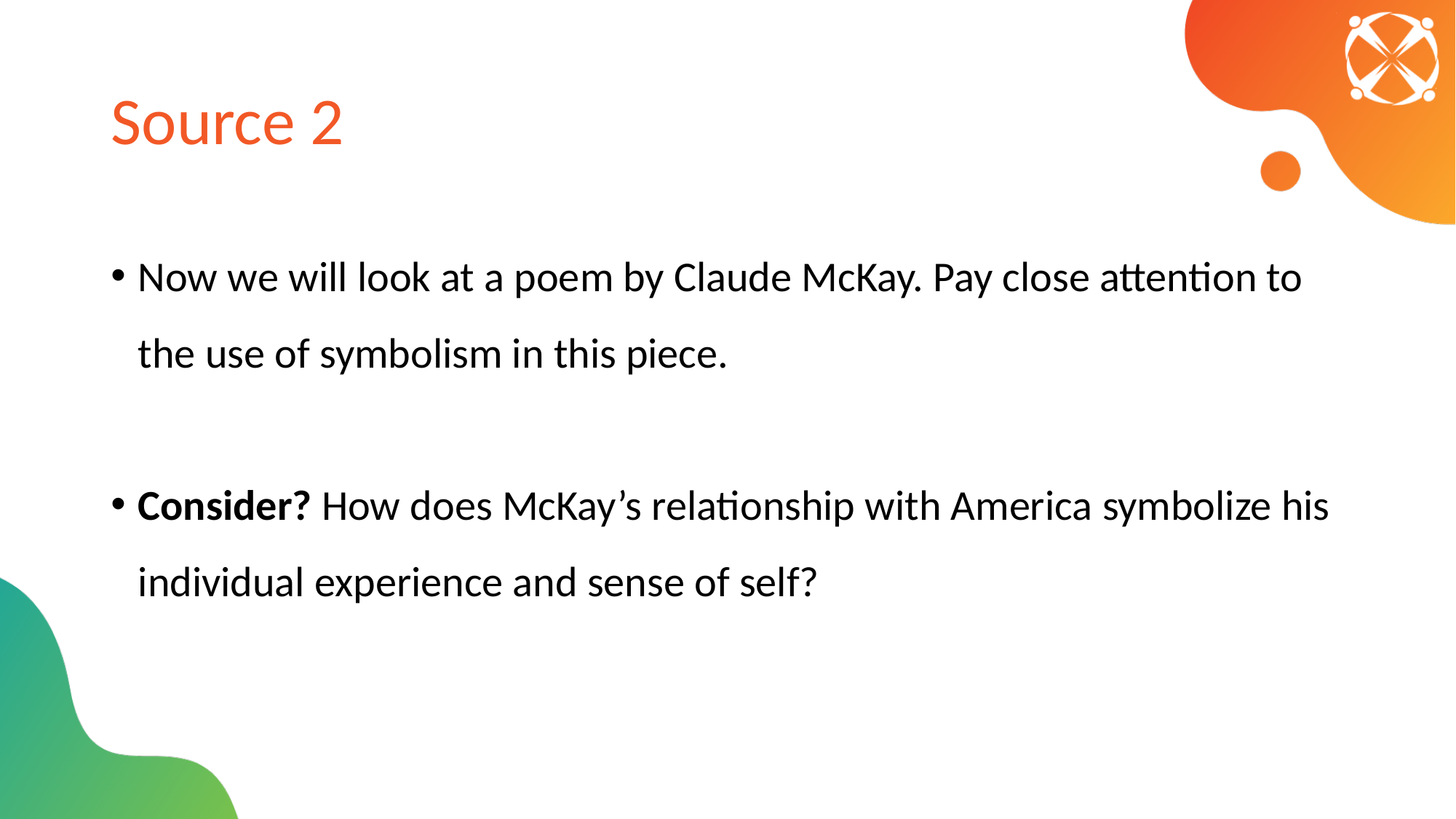

# Source 2
Now we will look at a poem by Claude McKay. Pay close attention to the use of symbolism in this piece.

Consider? How does McKay’s relationship with America symbolize his individual experience and sense of self?